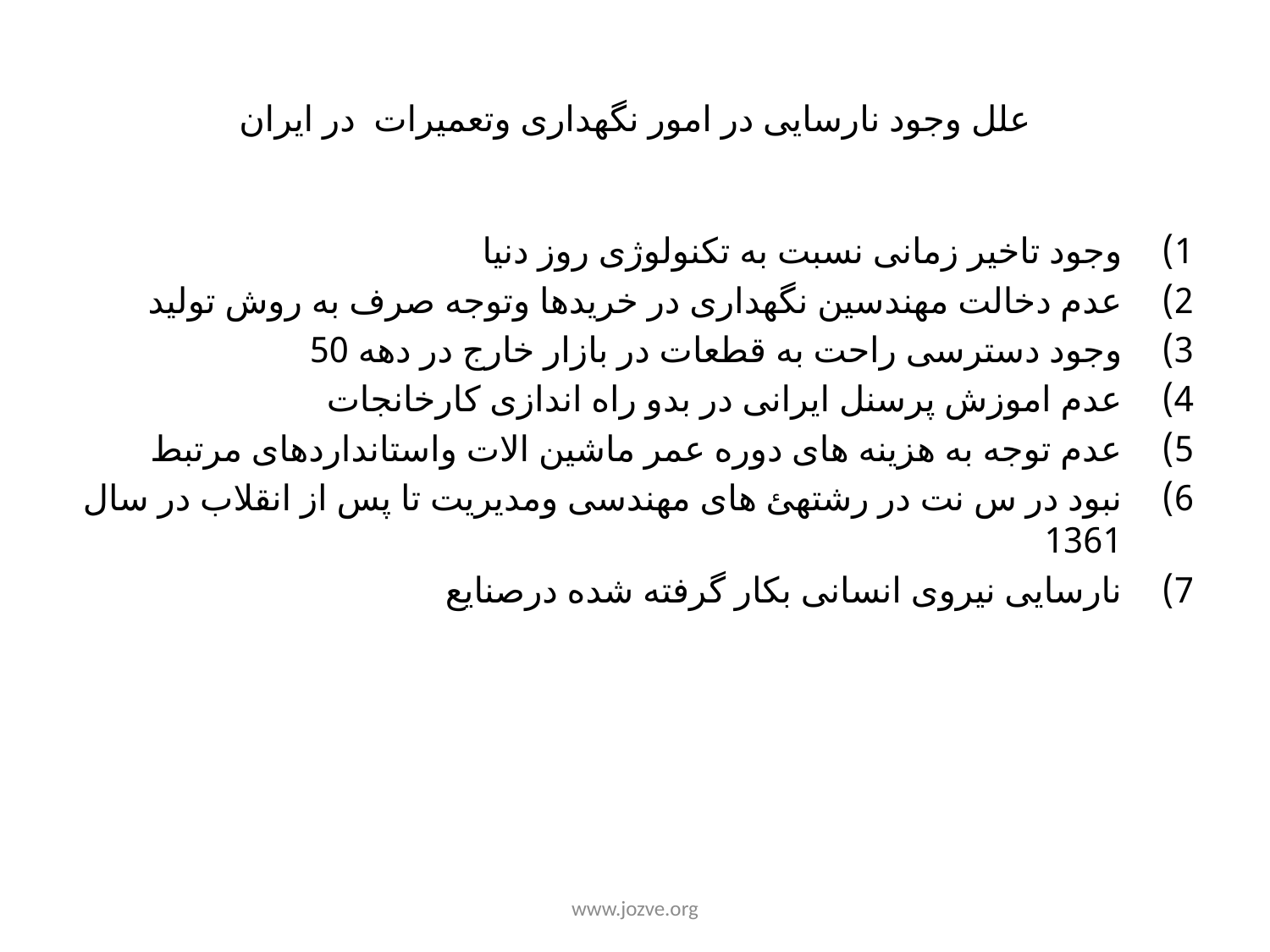

# علل وجود نارسایی در امور نگهداری وتعمیرات  در ایران
وجود تاخیر زمانی نسبت به تکنولوژی روز دنیا
عدم دخالت مهندسین نگهداری در خریدها وتوجه صرف به روش تولید
وجود دسترسی راحت به قطعات در بازار خارج در دهه 50
عدم اموزش پرسنل ایرانی در بدو راه اندازی کارخانجات
عدم توجه به هزینه های دوره عمر ماشین الات واستانداردهای مرتبط
نبود در س نت در رشتهئ های مهندسی ومدیریت تا پس از انقلاب در سال 1361
نارسایی نیروی انسانی بکار گرفته شده درصنایع

www.jozve.org